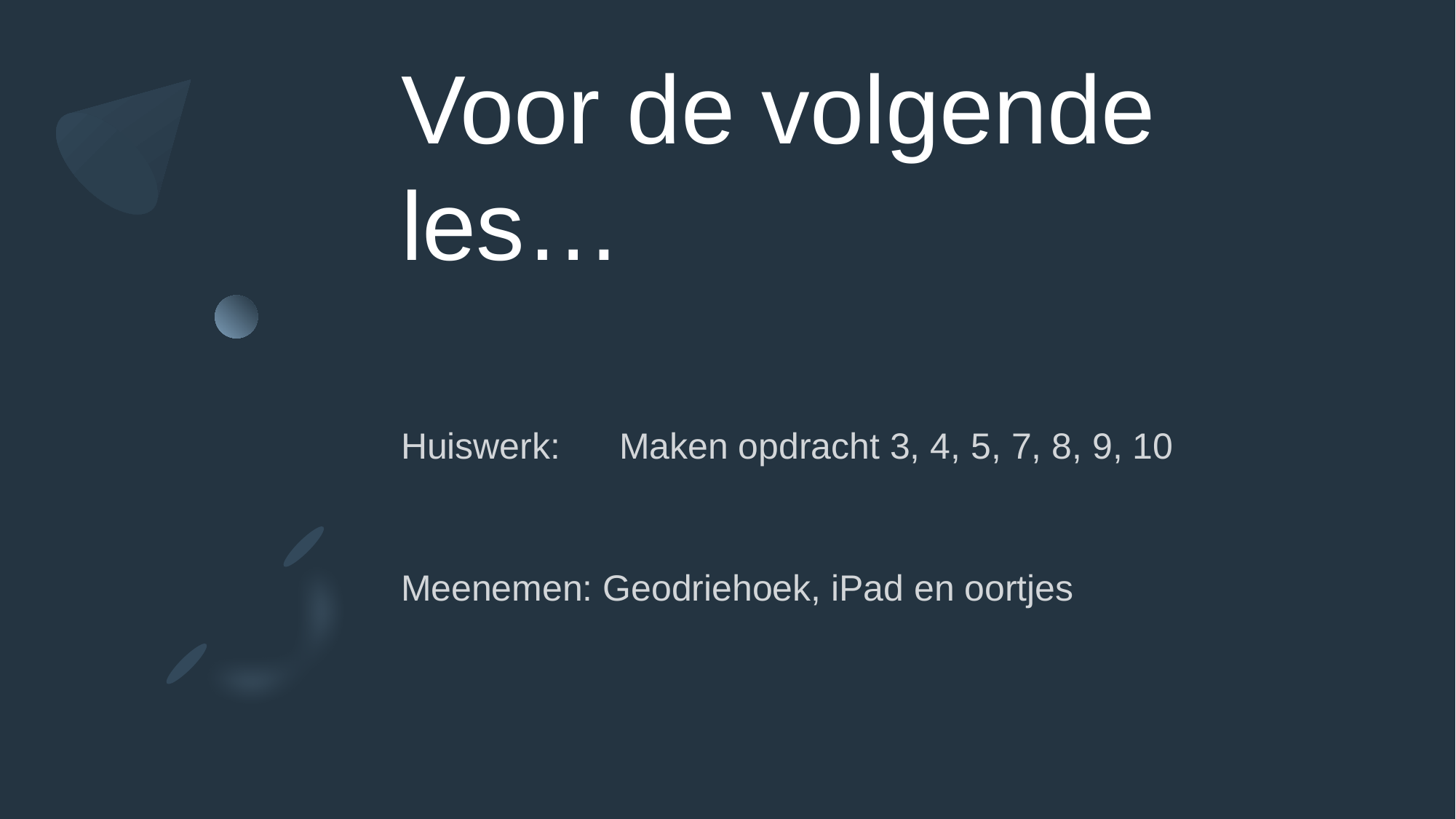

# Voor de volgende les…
Huiswerk: 	Maken opdracht 3, 4, 5, 7, 8, 9, 10

Meenemen: Geodriehoek, iPad en oortjes